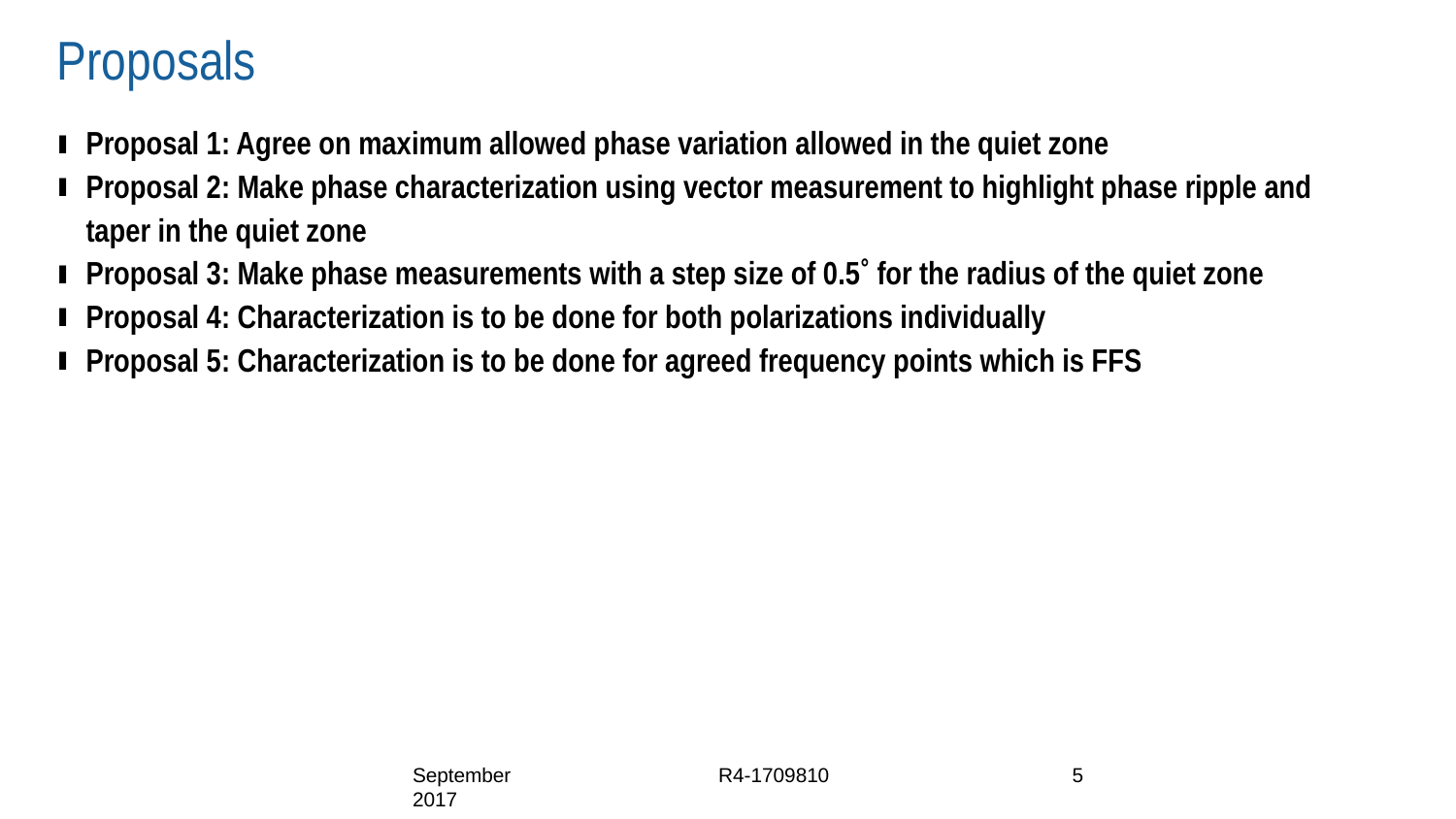

# Proposals
Proposal 1: Agree on maximum allowed phase variation allowed in the quiet zone
Proposal 2: Make phase characterization using vector measurement to highlight phase ripple and taper in the quiet zone
Proposal 3: Make phase measurements with a step size of 0.5˚ for the radius of the quiet zone
Proposal 4: Characterization is to be done for both polarizations individually
Proposal 5: Characterization is to be done for agreed frequency points which is FFS

September 2017
R4-1709810
5